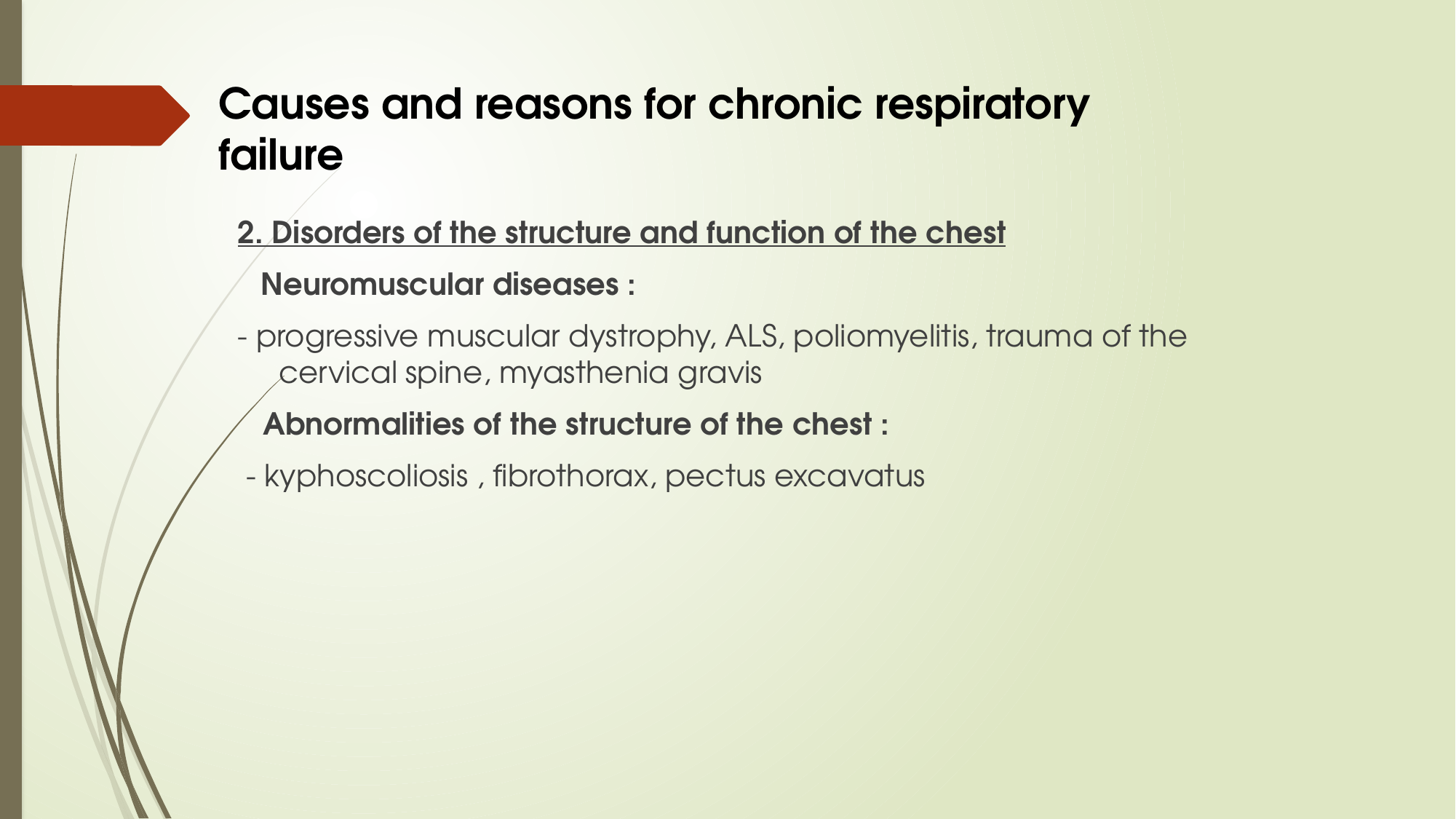

# Causes and reasons for chronic respiratory failure
2. Disorders of the structure and function of the chest
   Neuromuscular diseases :
- progressive muscular dystrophy, ALS, poliomyelitis, trauma of the cervical spine, myasthenia gravis
   Abnormalities of the structure of the chest :
 - kyphoscoliosis , fibrothorax, pectus excavatus